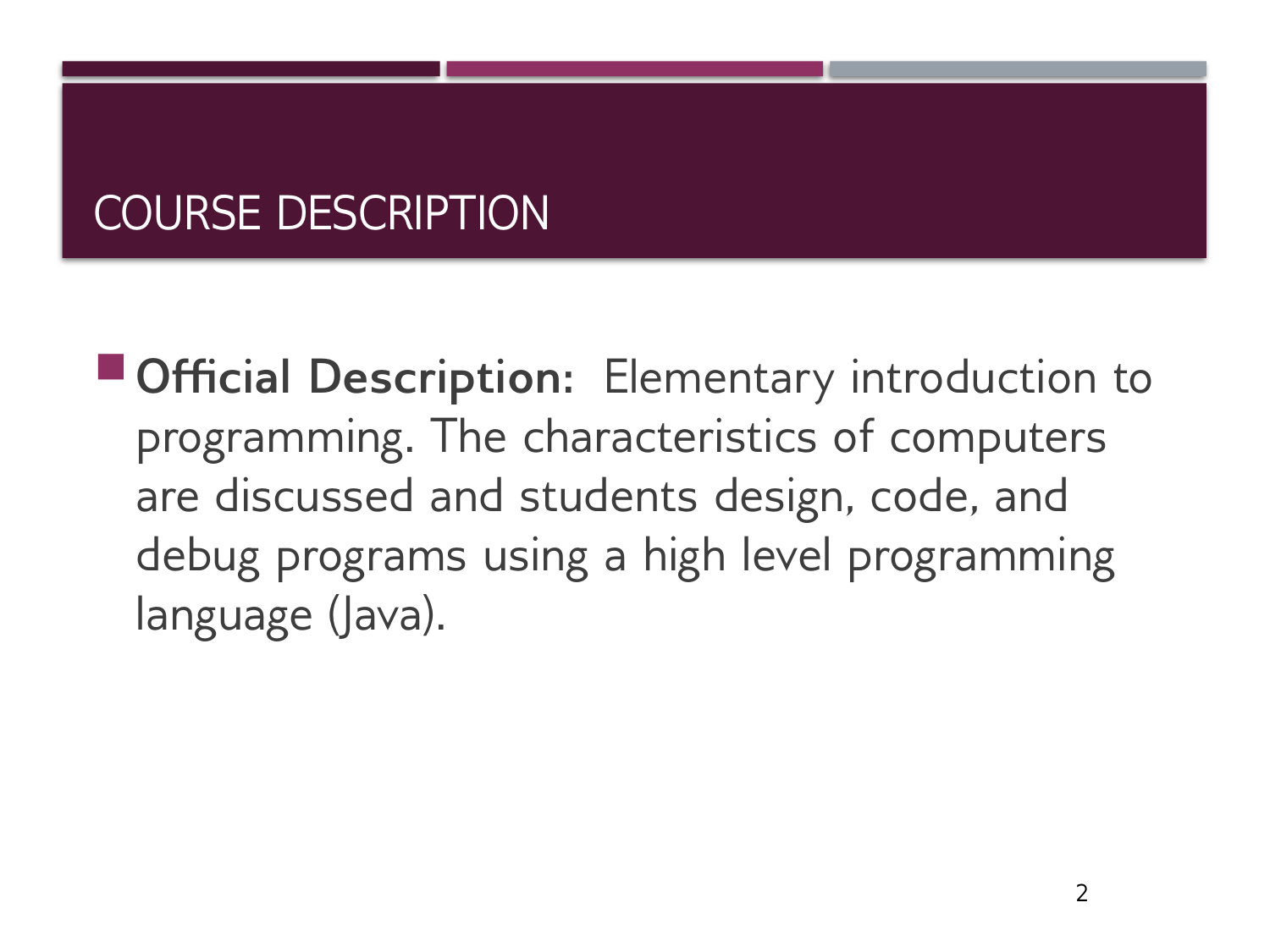

# Course Description
Official Description:  Elementary introduction to programming. The characteristics of computers are discussed and students design, code, and debug programs using a high level programming language (Java).

2